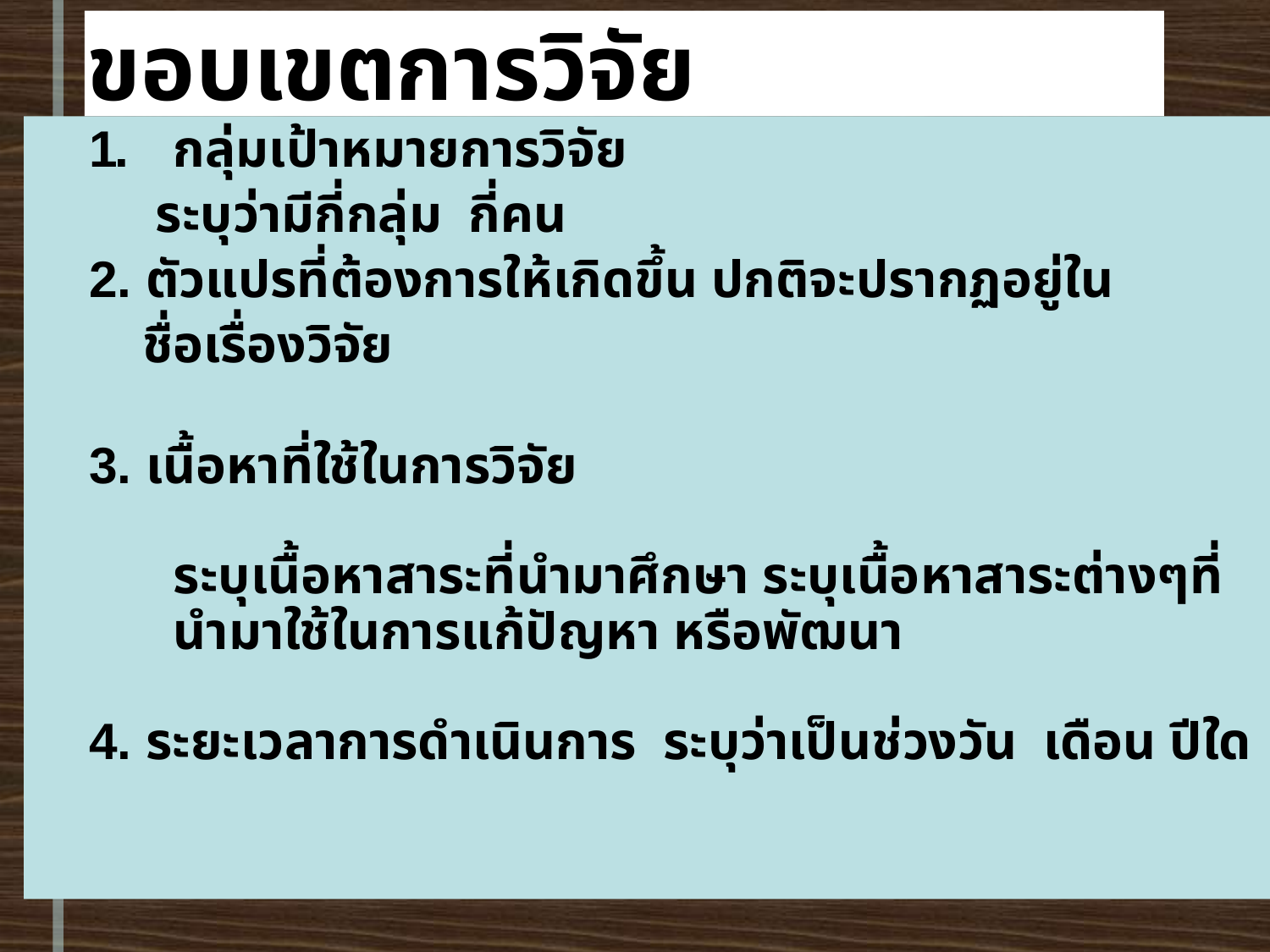

# ขอบเขตการวิจัย
กลุ่มเป้าหมายการวิจัย
     ระบุว่ามีกี่กลุ่ม  กี่คน
2. ตัวแปรที่ต้องการให้เกิดขึ้น ปกติจะปรากฏอยู่ใน
    ชื่อเรื่องวิจัย

3. เนื้อหาที่ใช้ในการวิจัย

	ระบุเนื้อหาสาระที่นำมาศึกษา ระบุเนื้อหาสาระต่างๆที่นำมาใช้ในการแก้ปัญหา หรือพัฒนา

4. ระยะเวลาการดำเนินการ  ระบุว่าเป็นช่วงวัน  เดือน ปีใด